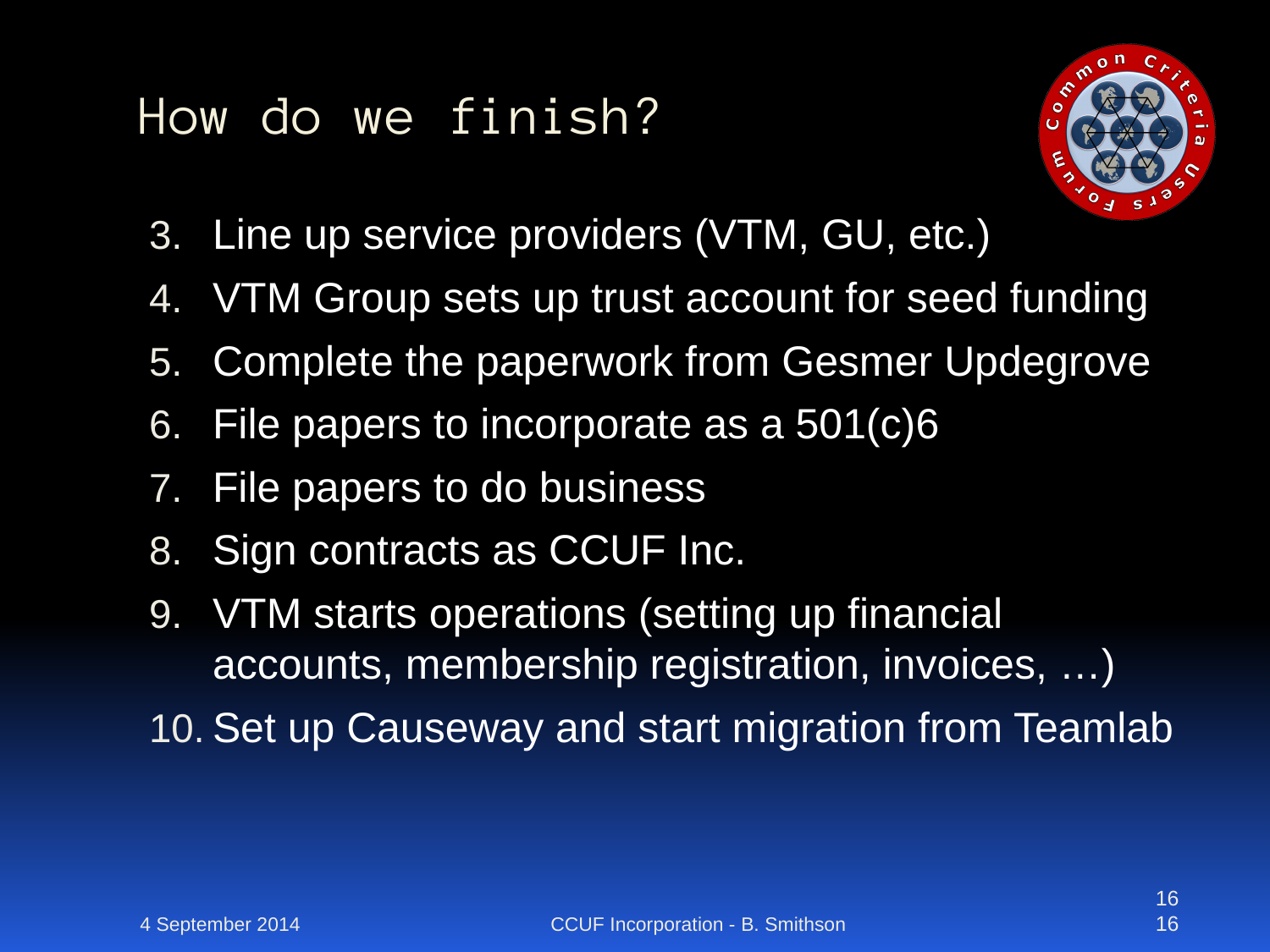

# How do we finish?
Line up service providers (VTM, GU, etc.)
VTM Group sets up trust account for seed funding
Complete the paperwork from Gesmer Updegrove
File papers to incorporate as a 501(c)6
File papers to do business
Sign contracts as CCUF Inc.
VTM starts operations (setting up financial accounts, membership registration, invoices, …)
Set up Causeway and start migration from Teamlab

4 September 2014
CCUF Incorporation - B. Smithson
1616